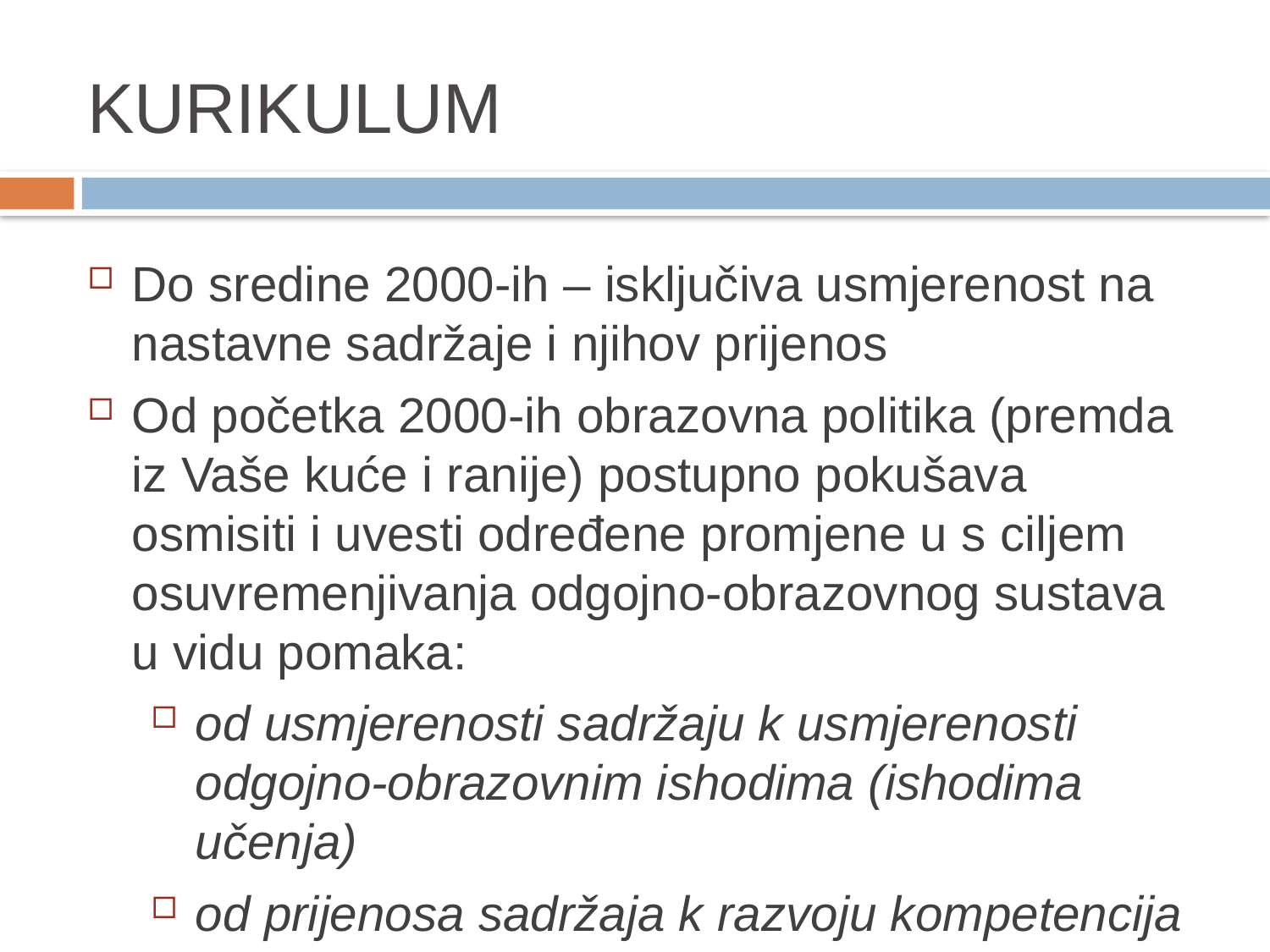

KURIKULUM

Do sredine 2000-ih – isključiva usmjerenost na nastavne sadržaje i njihov prijenos
Od početka 2000-ih obrazovna politika (premda iz Vaše kuće i ranije) postupno pokušava osmisiti i uvesti određene promjene u s ciljem osuvremenjivanja odgojno-obrazovnog sustava u vidu pomaka:
od usmjerenosti sadržaju k usmjerenosti odgojno-obrazovnim ishodima (ishodima učenja)
od prijenosa sadržaja k razvoju kompetencija učenika